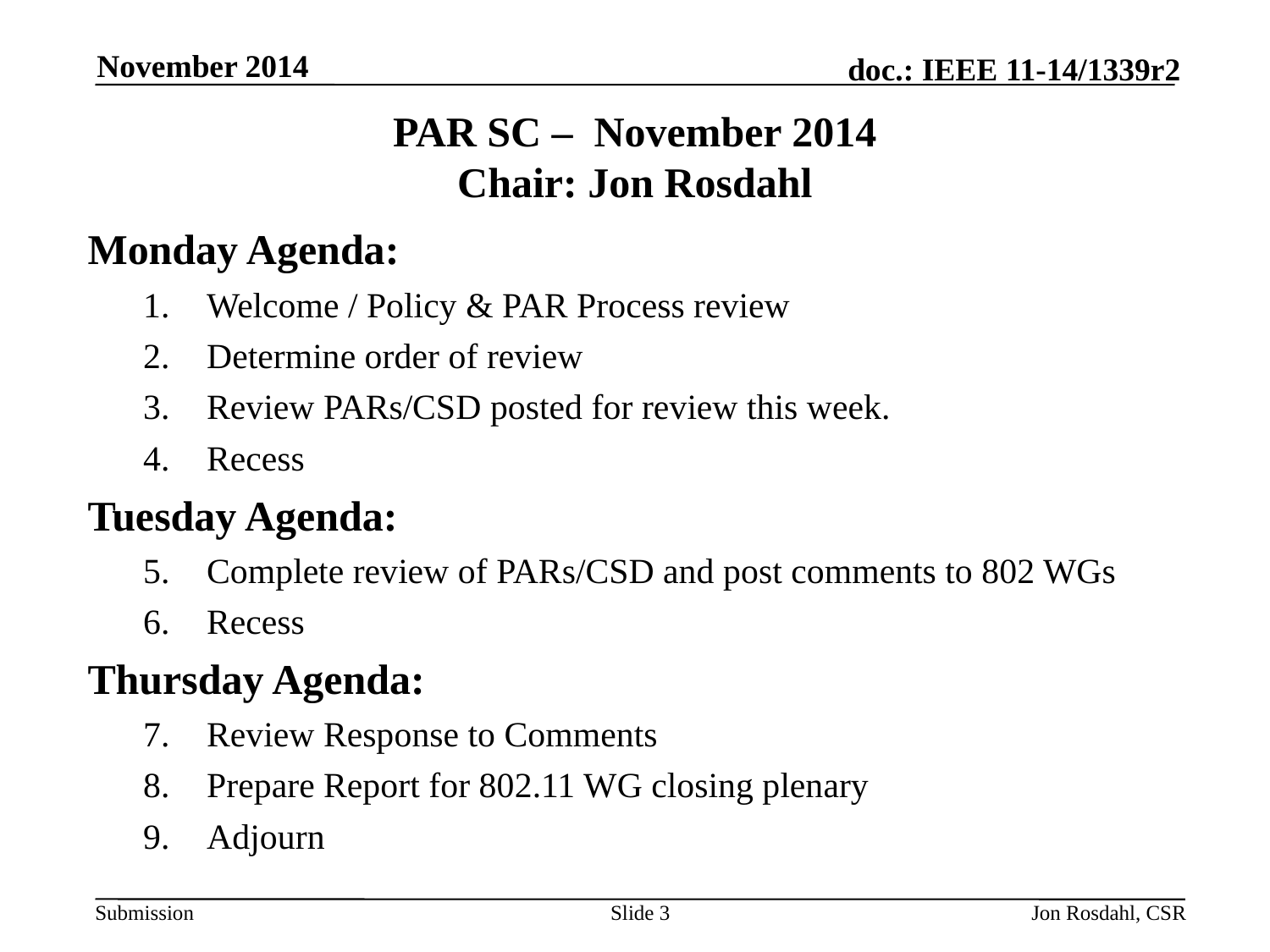

November 2014
# PAR SC –  November 2014 Chair: Jon Rosdahl
Monday Agenda:
Welcome / Policy & PAR Process review
Determine order of review
Review PARs/CSD posted for review this week.
Recess
Tuesday Agenda:
Complete review of PARs/CSD and post comments to 802 WGs
Recess
Thursday Agenda:
Review Response to Comments
Prepare Report for 802.11 WG closing plenary
Adjourn
Slide 3
Jon Rosdahl, CSR